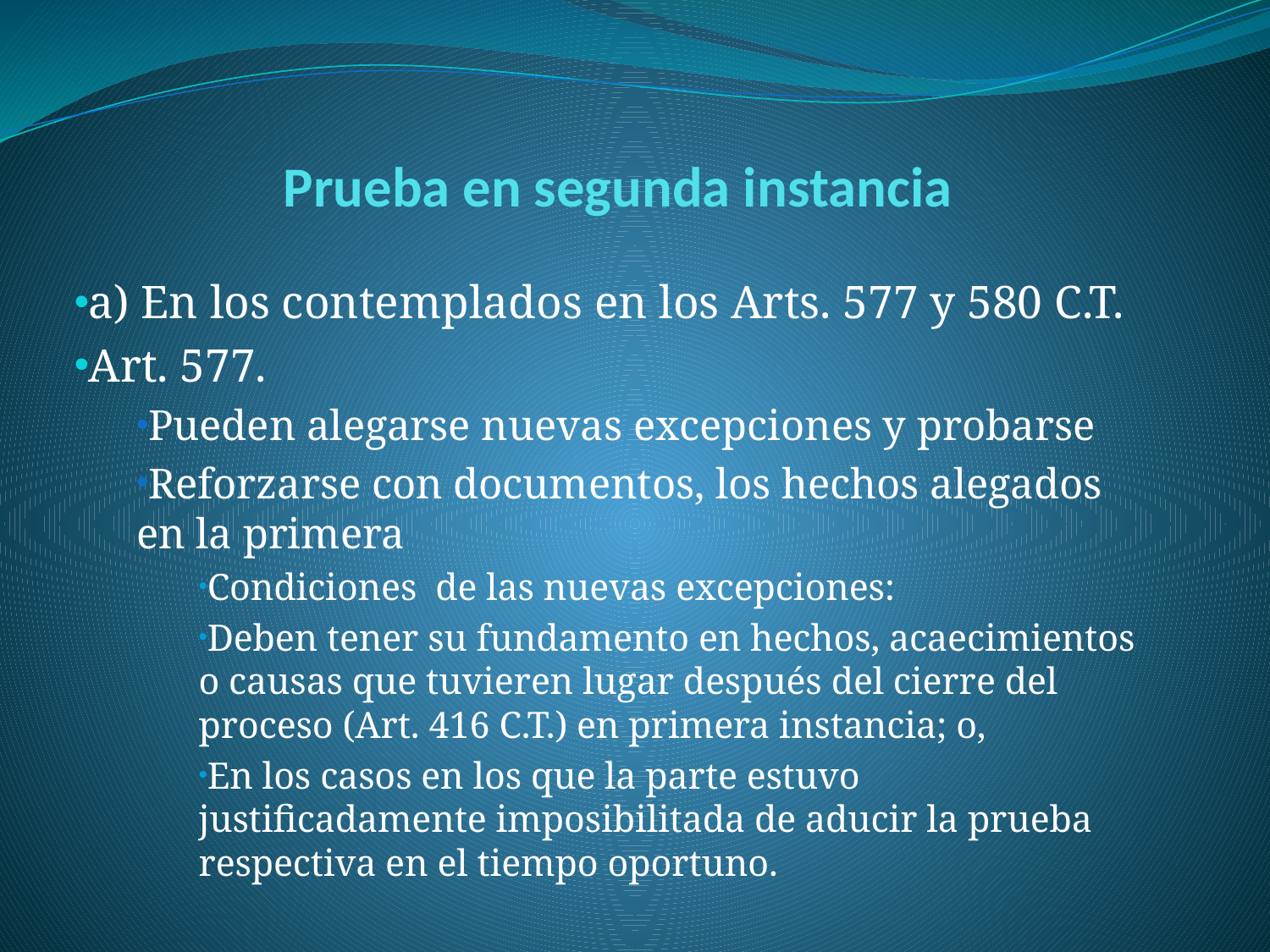

# Prueba en segunda instancia
a) En los contemplados en los Arts. 577 y 580 C.T.
Art. 577.
Pueden alegarse nuevas excepciones y probarse
Reforzarse con documentos, los hechos alegados en la primera
Condiciones  de las nuevas excepciones:
Deben tener su fundamento en hechos, acaecimientos o causas que tuvieren lugar después del cierre del proceso (Art. 416 C.T.) en primera instancia; o,
En los casos en los que la parte estuvo justificadamente imposibilitada de aducir la prueba respectiva en el tiempo oportuno.